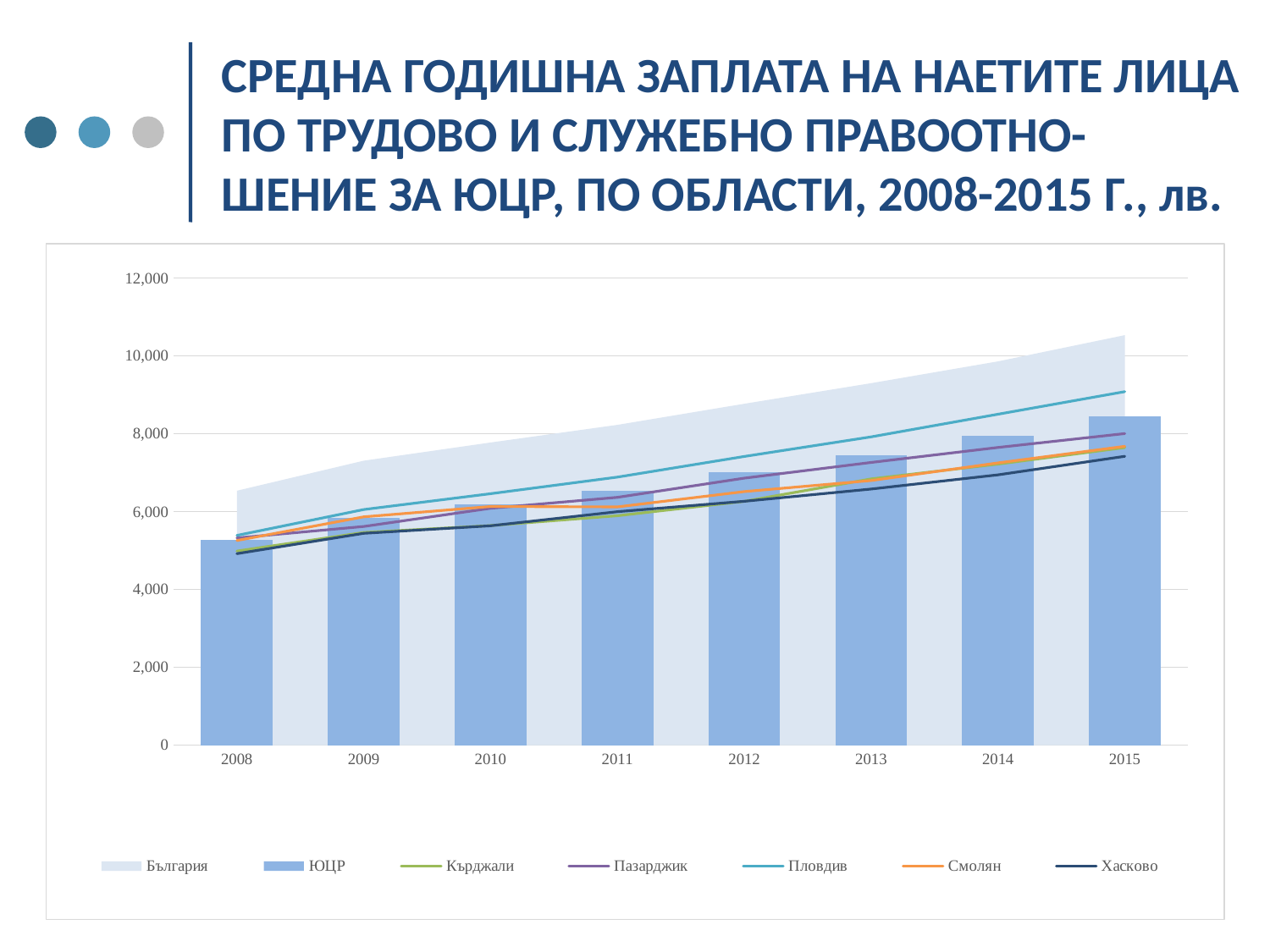

# СРЕДНА ГОДИШНА ЗАПЛАТА НА НАЕТИТЕ ЛИЦА ПО ТРУДОВО И СЛУЖЕБНО ПРАВООТНО-ШЕНИЕ ЗА ЮЦР, ПО ОБЛАСТИ, 2008-2015 Г., лв.

### Chart

| Category | България | ЮЦР | Кърджали | Пазарджик | Пловдив | Смолян | Хасково |
|---|---|---|---|---|---|---|---|
| 2008 | 6538.0 | 5268.0 | 4988.0 | 5324.0 | 5390.0 | 5259.0 | 4922.0 |
| 2009 | 7309.0 | 5835.0 | 5465.0 | 5620.0 | 6054.0 | 5867.0 | 5443.0 |
| 2010 | 7777.0 | 6197.0 | 5643.0 | 6087.0 | 6462.0 | 6134.0 | 5638.0 |
| 2011 | 8230.0 | 6541.0 | 5895.0 | 6368.0 | 6889.0 | 6122.0 | 5999.0 |
| 2012 | 8773.0 | 7004.0 | 6266.0 | 6862.0 | 7418.0 | 6516.0 | 6267.0 |
| 2013 | 9301.0 | 7449.0 | 6842.0 | 7264.0 | 7922.0 | 6800.0 | 6581.0 |
| 2014 | 9860.0 | 7954.0 | 7222.0 | 7650.0 | 8504.0 | 7253.0 | 6947.0 |
| 2015 | 10535.0 | 8458.0 | 7648.0 | 8006.0 | 9084.0 | 7679.0 | 7422.0 |